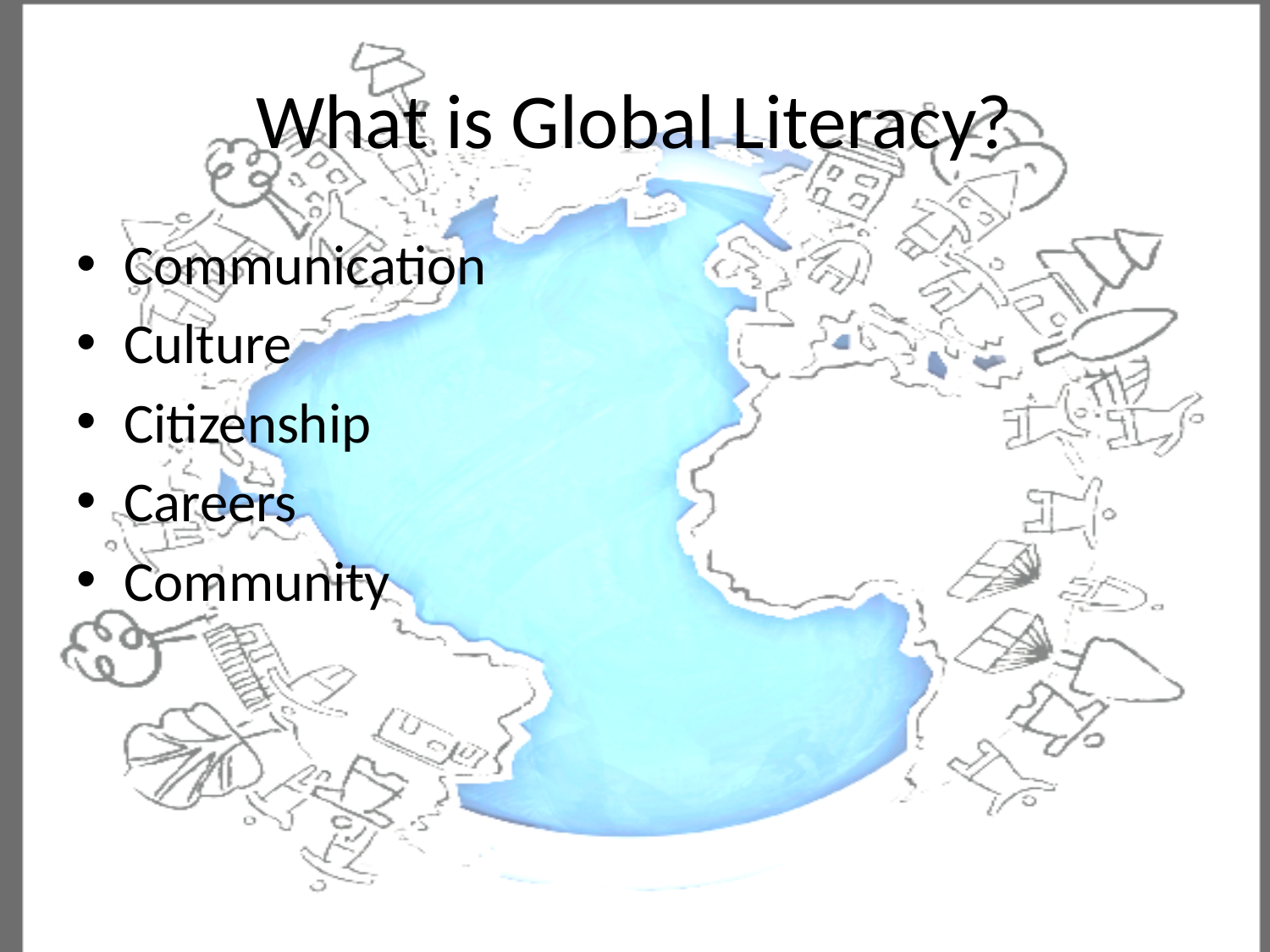

# What is Global Literacy?
Communication
Culture
Citizenship
Careers
Community